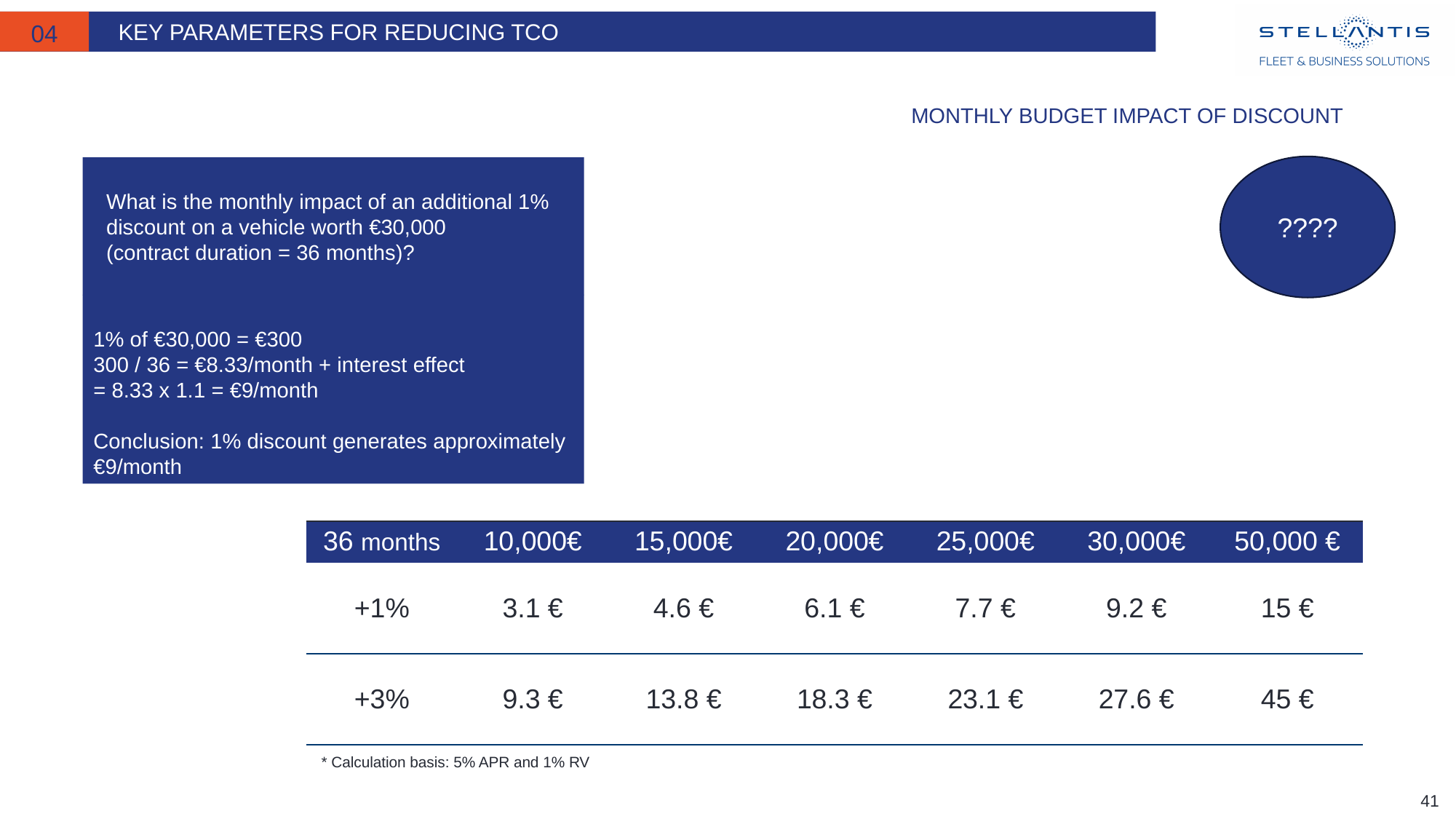

Key parameters for reducing TCO
04
# Monthly budget impact of discount

What is the monthly impact of an additional 1% discount on a vehicle worth €30,000
(contract duration = 36 months)?

1% of €30,000 = €300
300 / 36 = €8.33/month + interest effect
= 8.33 x 1.1 = €9/month

Conclusion: 1% discount generates approximately €9/month
????

| 36 months | 10,000€ | 15,000€ | 20,000€ | 25,000€ | 30,000€ | 50,000 € |
| --- | --- | --- | --- | --- | --- | --- |
| +1% | 3.1 € | 4.6 € | 6.1 € | 7.7 € | 9.2 € | 15 € |
| +3% | 9.3 € | 13.8 € | 18.3 € | 23.1 € | 27.6 € | 45 € |
* Calculation basis: 5% APR and 1% RV